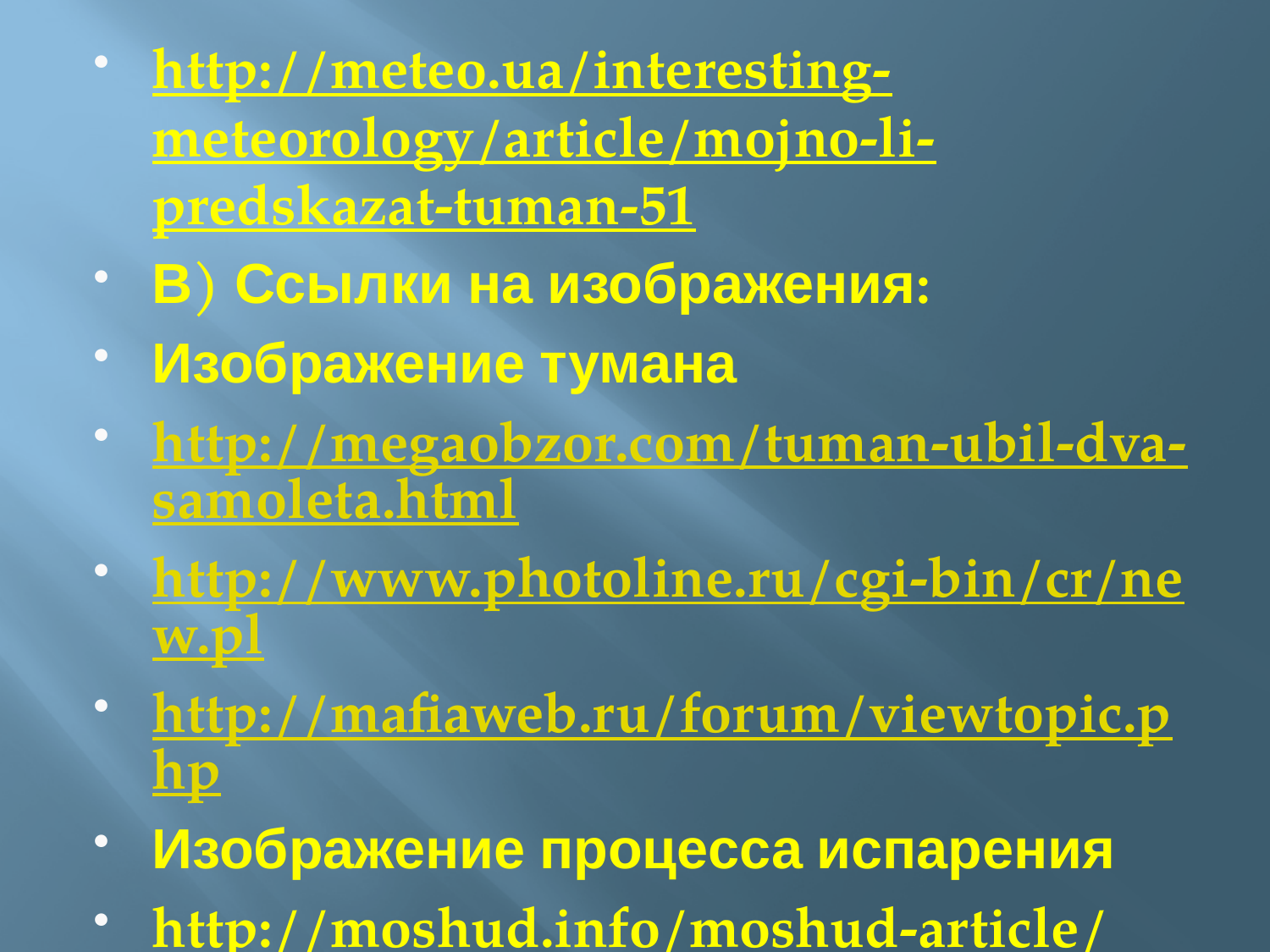

http://meteo.ua/interesting-meteorology/article/mojno-li-predskazat-tuman-51
В) Ссылки на изображения:
Изображение тумана
http://megaobzor.com/tuman-ubil-dva-samoleta.html
http://www.photoline.ru/cgi-bin/cr/new.pl
http://mafiaweb.ru/forum/viewtopic.php
Изображение процесса испарения
http://moshud.info/moshud-article/article/deistvie-tepla